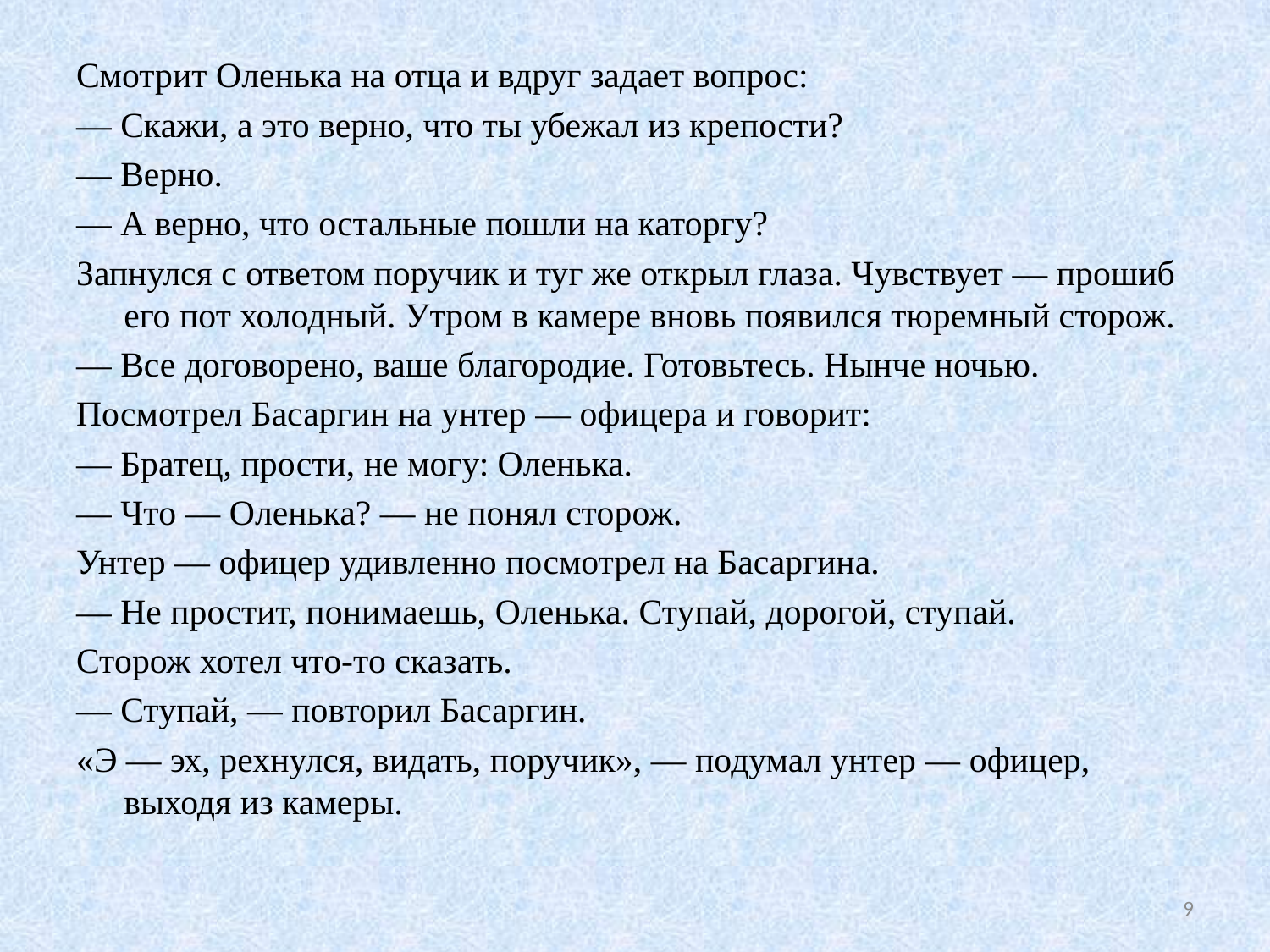

#
Смотрит Оленька на отца и вдруг задает вопрос:
— Скажи, а это верно, что ты убежал из крепости?
— Верно.
— А верно, что остальные пошли на каторгу?
Запнулся с ответом поручик и туг же открыл глаза. Чувствует — прошиб его пот холодный. Утром в камере вновь появился тюремный сторож.
— Все договорено, ваше благородие. Готовьтесь. Нынче ночью.
Посмотрел Басаргин на унтер — офицера и говорит:
— Братец, прости, не могу: Оленька.
— Что — Оленька? — не понял сторож.
Унтер — офицер удивленно посмотрел на Басаргина.
— Не простит, понимаешь, Оленька. Ступай, дорогой, ступай.
Сторож хотел что‑то сказать.
— Ступай, — повторил Басаргин.
«Э — эх, рехнулся, видать, поручик», — подумал унтер — офицер, выходя из камеры.
9